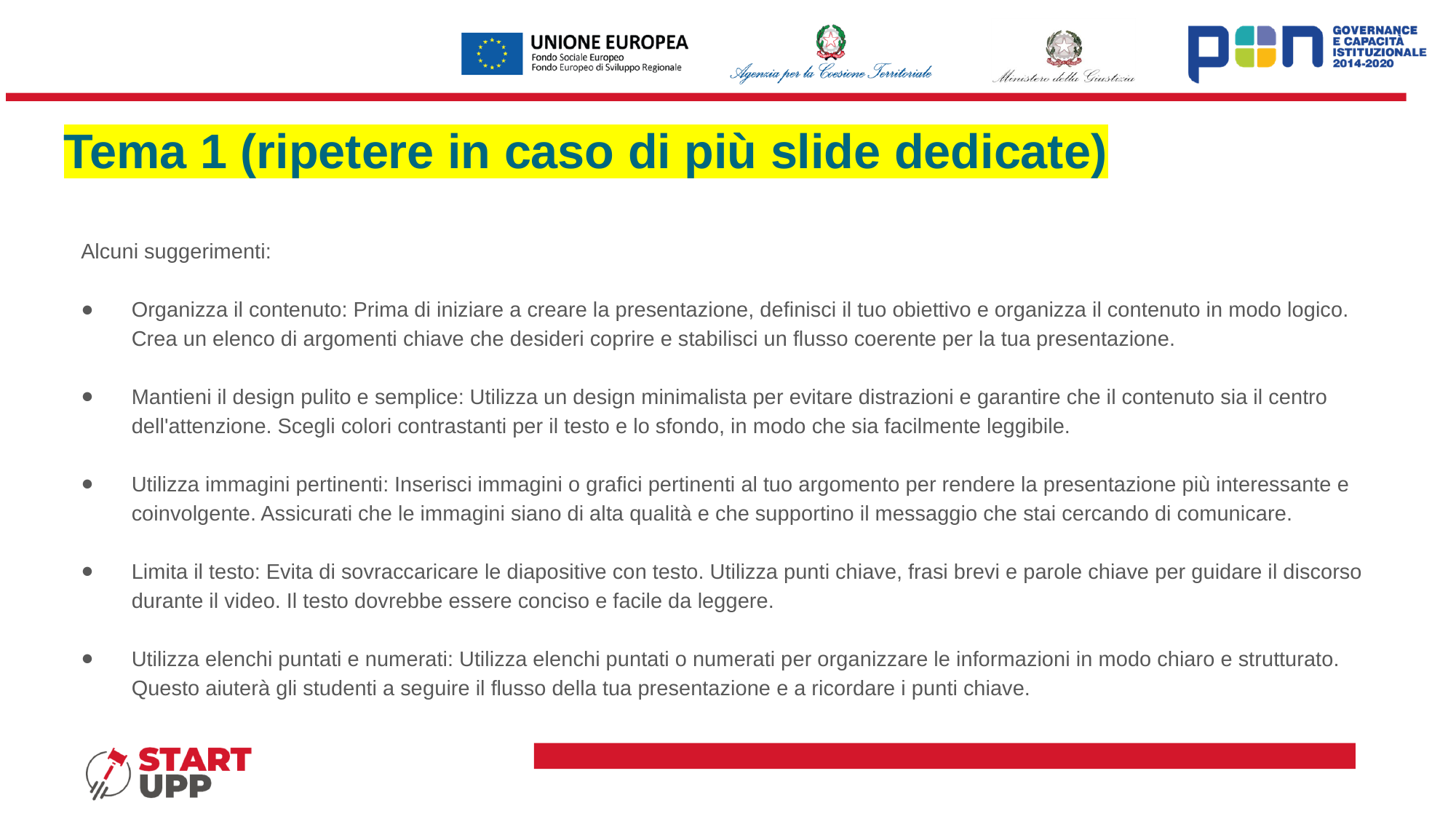

# Tema 1 (ripetere in caso di più slide dedicate)
Alcuni suggerimenti:

Organizza il contenuto: Prima di iniziare a creare la presentazione, definisci il tuo obiettivo e organizza il contenuto in modo logico. Crea un elenco di argomenti chiave che desideri coprire e stabilisci un flusso coerente per la tua presentazione.

Mantieni il design pulito e semplice: Utilizza un design minimalista per evitare distrazioni e garantire che il contenuto sia il centro dell'attenzione. Scegli colori contrastanti per il testo e lo sfondo, in modo che sia facilmente leggibile.

Utilizza immagini pertinenti: Inserisci immagini o grafici pertinenti al tuo argomento per rendere la presentazione più interessante e coinvolgente. Assicurati che le immagini siano di alta qualità e che supportino il messaggio che stai cercando di comunicare.

Limita il testo: Evita di sovraccaricare le diapositive con testo. Utilizza punti chiave, frasi brevi e parole chiave per guidare il discorso durante il video. Il testo dovrebbe essere conciso e facile da leggere.

Utilizza elenchi puntati e numerati: Utilizza elenchi puntati o numerati per organizzare le informazioni in modo chiaro e strutturato. Questo aiuterà gli studenti a seguire il flusso della tua presentazione e a ricordare i punti chiave.